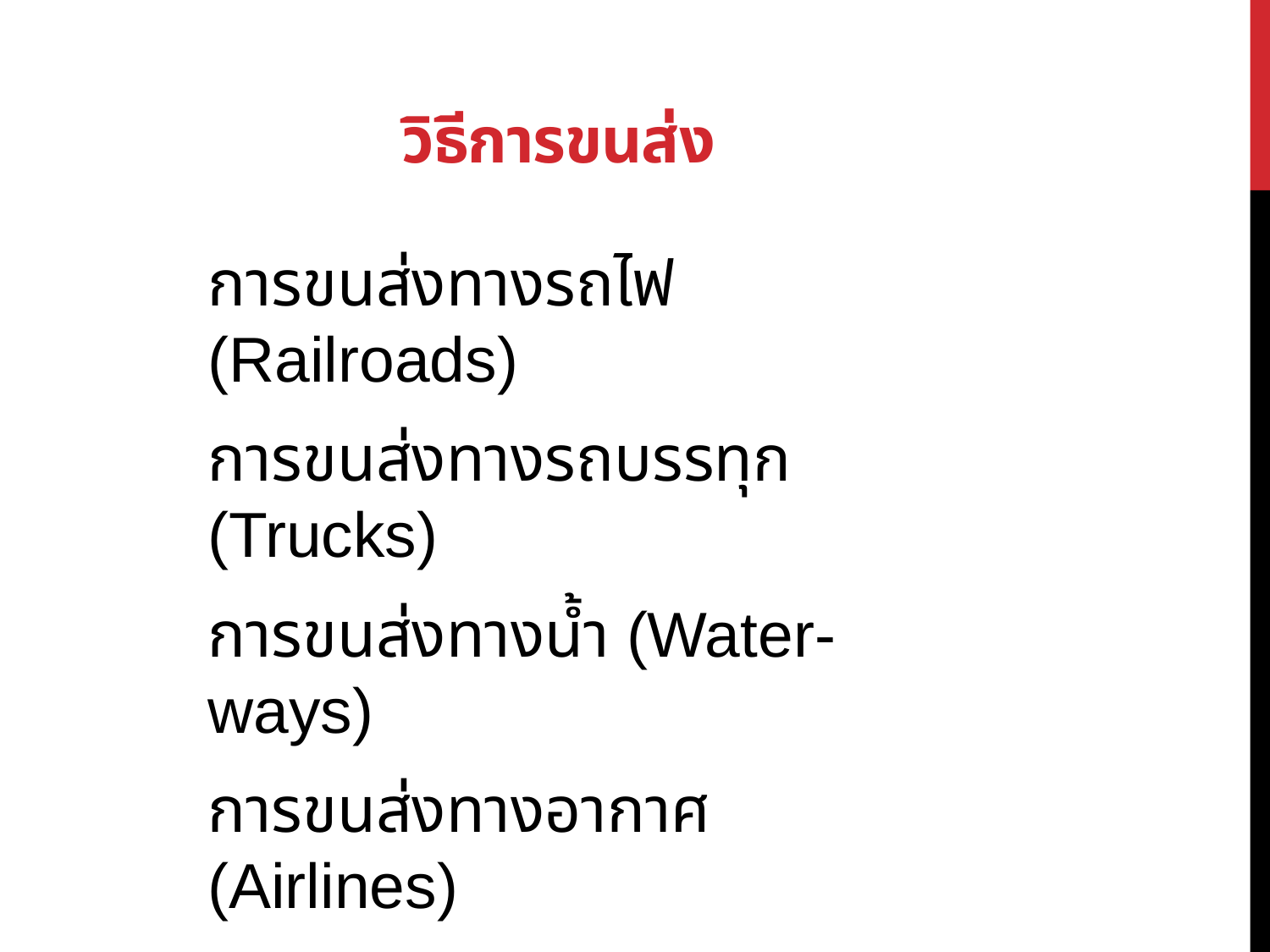

# วิธีการขนส่ง
การขนส่งทางรถไฟ (Railroads)
การขนส่งทางรถบรรทุก (Trucks)
การขนส่งทางน้ำ (Water-ways)
การขนส่งทางอากาศ (Airlines)
การขนส่งทางท่อ (Pipelines)